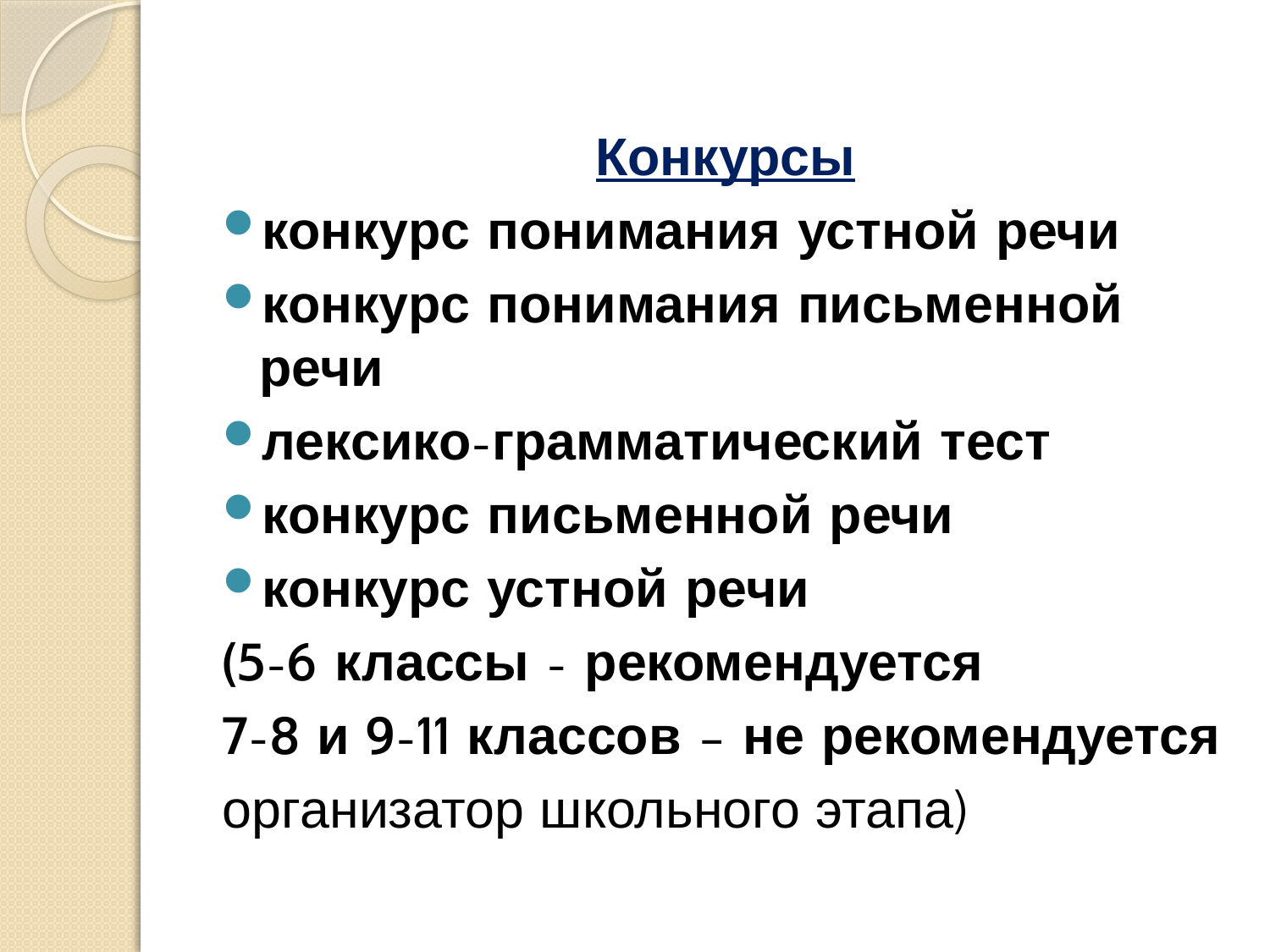

Конкурсы
конкурс понимания устной речи
конкурс понимания письменной речи
лексико-грамматический тест
конкурс письменной речи
конкурс устной речи
(5-6 классы - рекомендуется
7-8 и 9-11 классов – не рекомендуется
организатор школьного этапа)